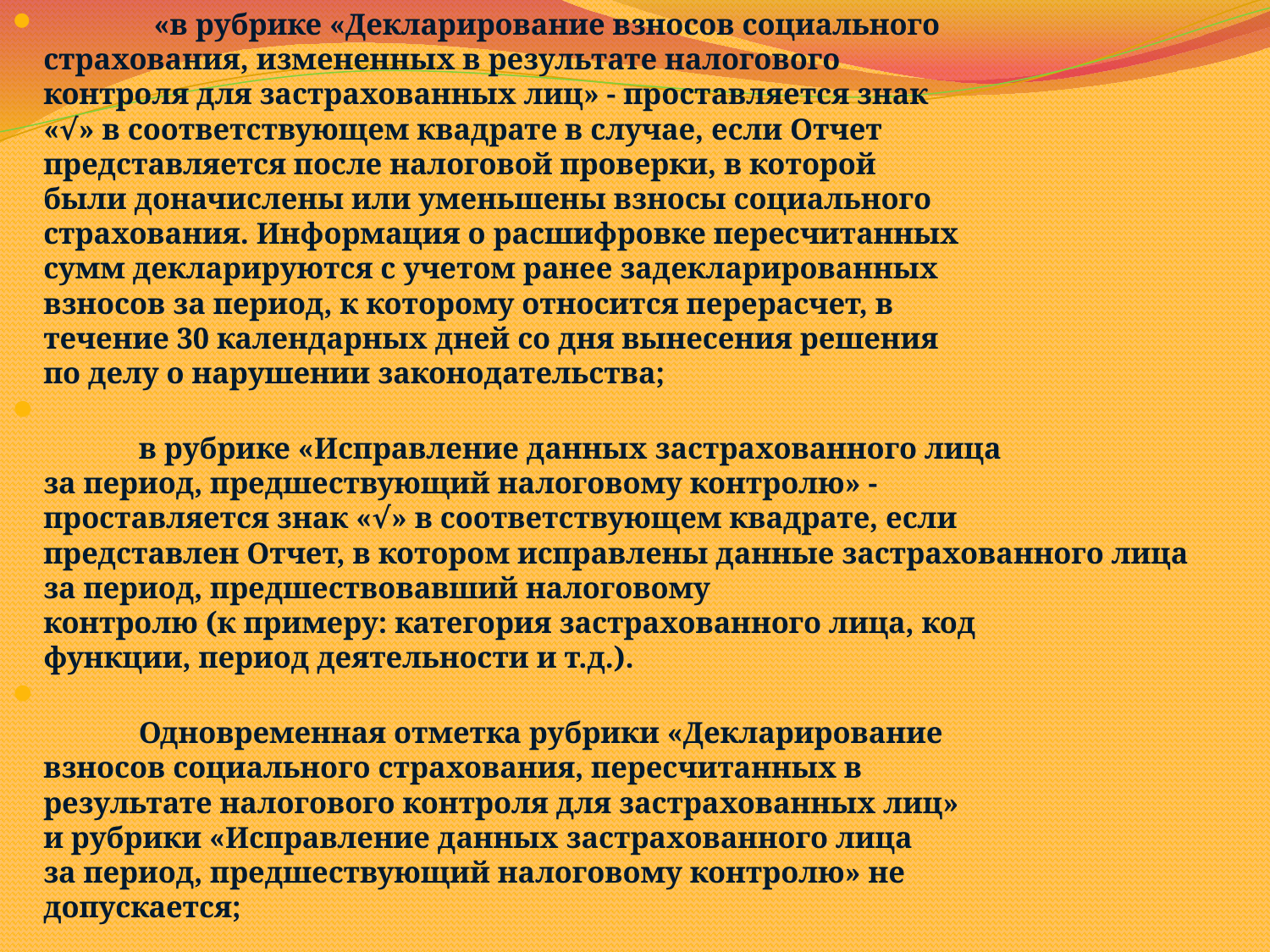

«в рубрике «Декларирование взносов социального
страхования, измененных в результате налогового
контроля для застрахованных лиц» - проставляется знак
«√» в соответствующем квадрате в случае, если Отчет
представляется после налоговой проверки, в которой
были доначислены или уменьшены взносы социального
страхования. Информация о расшифровке пересчитанных
сумм декларируются с учетом ранее задекларированных
взносов за период, к которому относится перерасчет, в
течение 30 календарных дней со дня вынесения решения
по делу о нарушении законодательства;
	в рубрике «Исправление данных застрахованного лица
за период, предшествующий налоговому контролю» -
проставляется знак «√» в соответствующем квадрате, если
представлен Отчет, в котором исправлены данные застрахованного лица за период, предшествовавший налоговому
контролю (к примеру: категория застрахованного лица, код
функции, период деятельности и т.д.).
	Одновременная отметка рубрики «Декларирование
взносов социального страхования, пересчитанных в
результате налогового контроля для застрахованных лиц»
и рубрики «Исправление данных застрахованного лица
за период, предшествующий налоговому контролю» не
допускается;